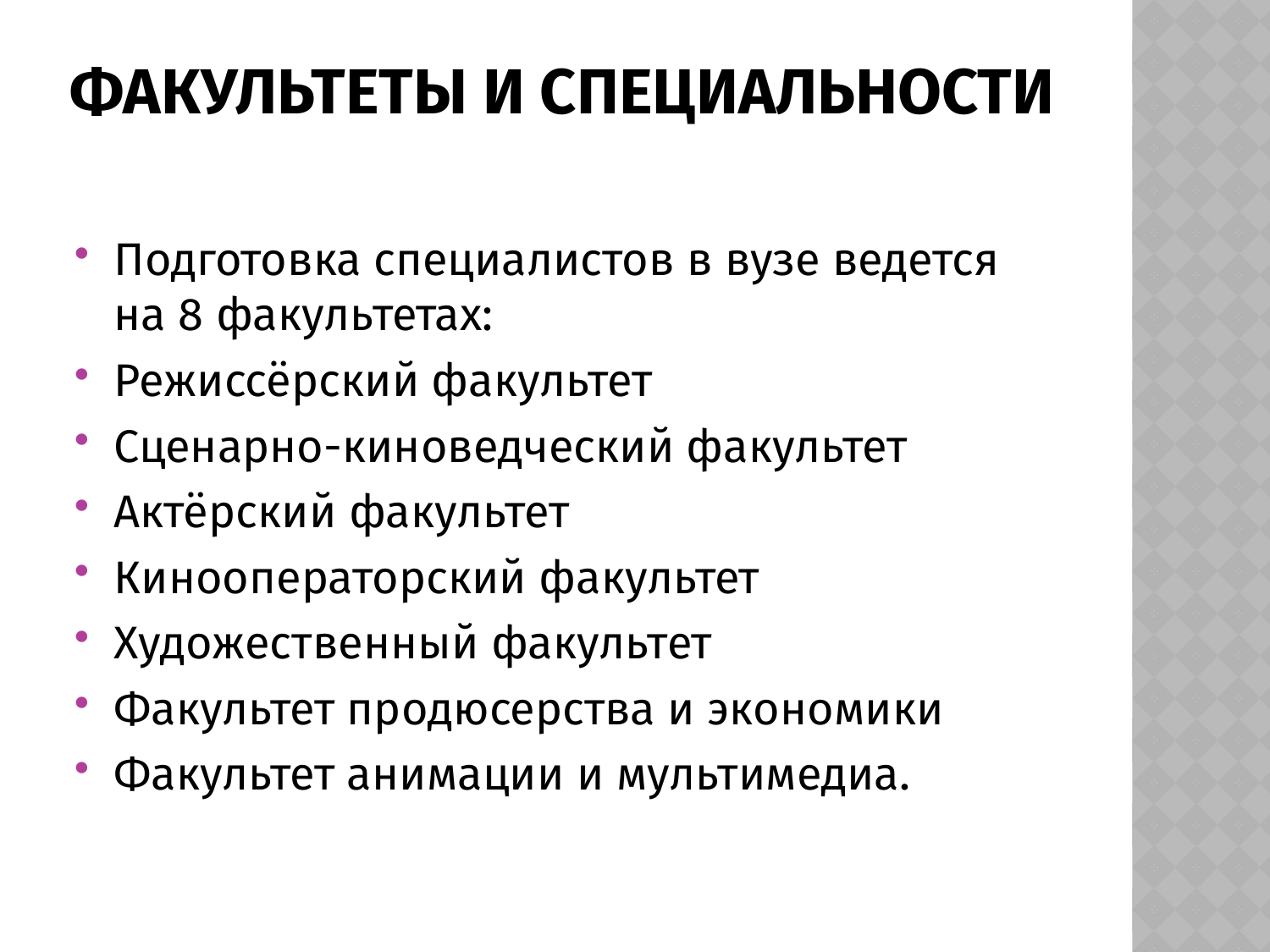

# Факультеты и специальности
Подготовка специалистов в вузе ведется на 8 факультетах:
Режиссёрский факультет
Сценарно-киноведческий факультет
Актёрский факультет
Кинооператорский факультет
Художественный факультет
Факультет продюсерства и экономики
Факультет анимации и мультимедиа.